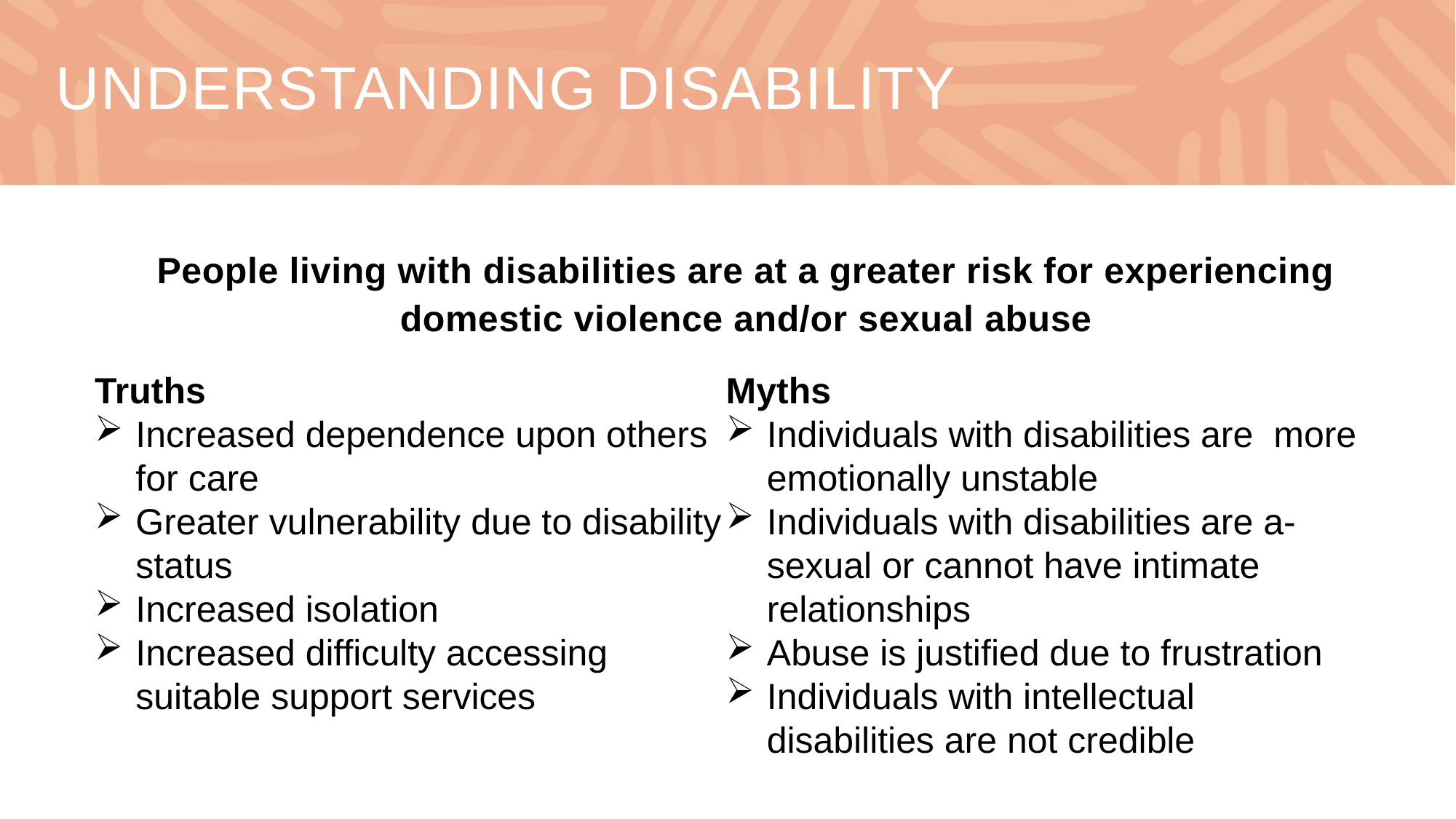

# Understanding disability
People living with disabilities are at a greater risk for experiencing domestic violence and/or sexual abuse
Truths
Increased dependence upon others for care
Greater vulnerability due to disability status
Increased isolation
Increased difficulty accessing suitable support services

Myths
Individuals with disabilities are  more emotionally unstable
Individuals with disabilities are a-sexual or cannot have intimate relationships
Abuse is justified due to frustration
Individuals with intellectual disabilities are not credible